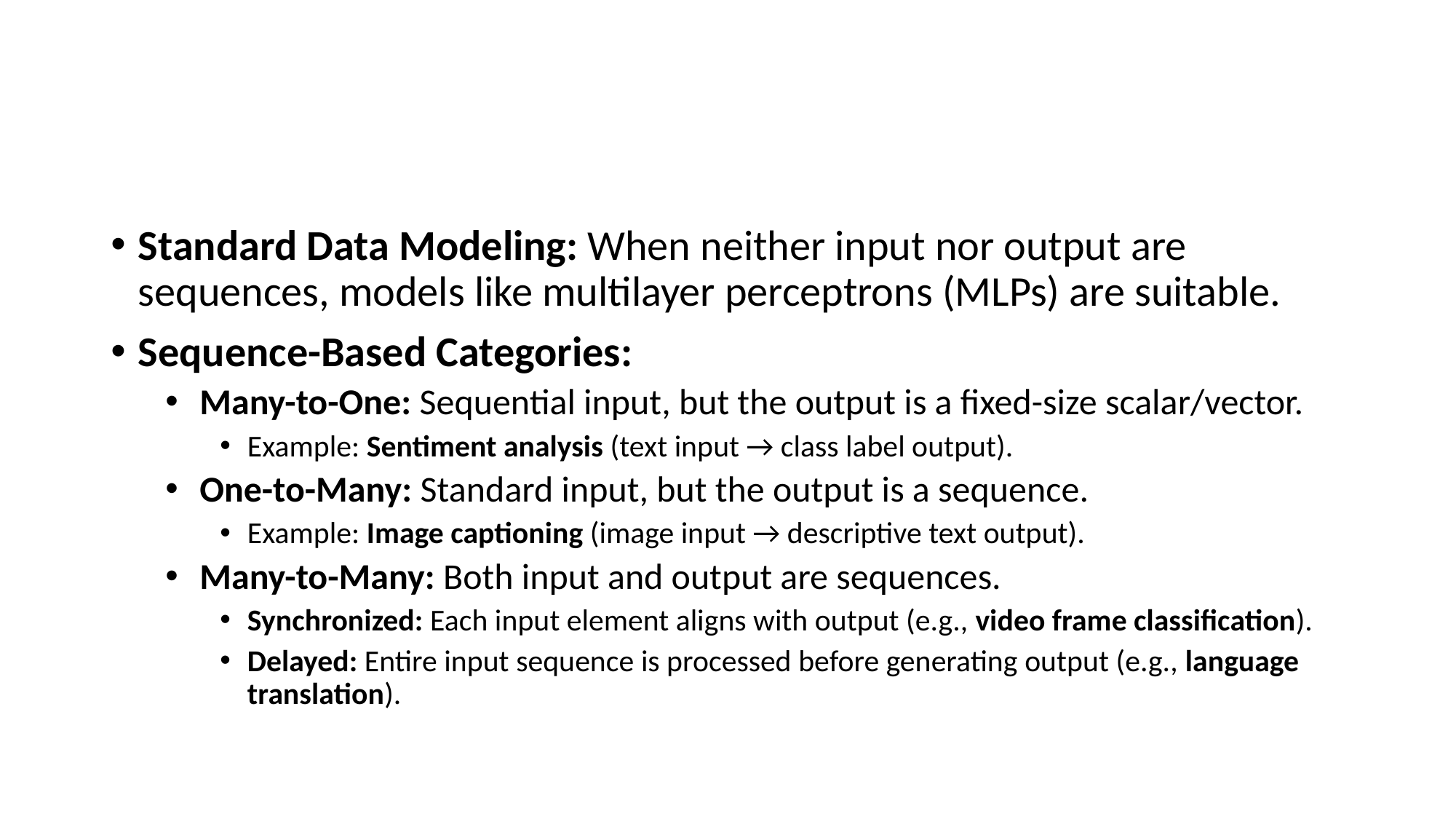

#
Standard Data Modeling: When neither input nor output are sequences, models like multilayer perceptrons (MLPs) are suitable.
Sequence-Based Categories:
Many-to-One: Sequential input, but the output is a fixed-size scalar/vector.
Example: Sentiment analysis (text input → class label output).
One-to-Many: Standard input, but the output is a sequence.
Example: Image captioning (image input → descriptive text output).
Many-to-Many: Both input and output are sequences.
Synchronized: Each input element aligns with output (e.g., video frame classification).
Delayed: Entire input sequence is processed before generating output (e.g., language translation).